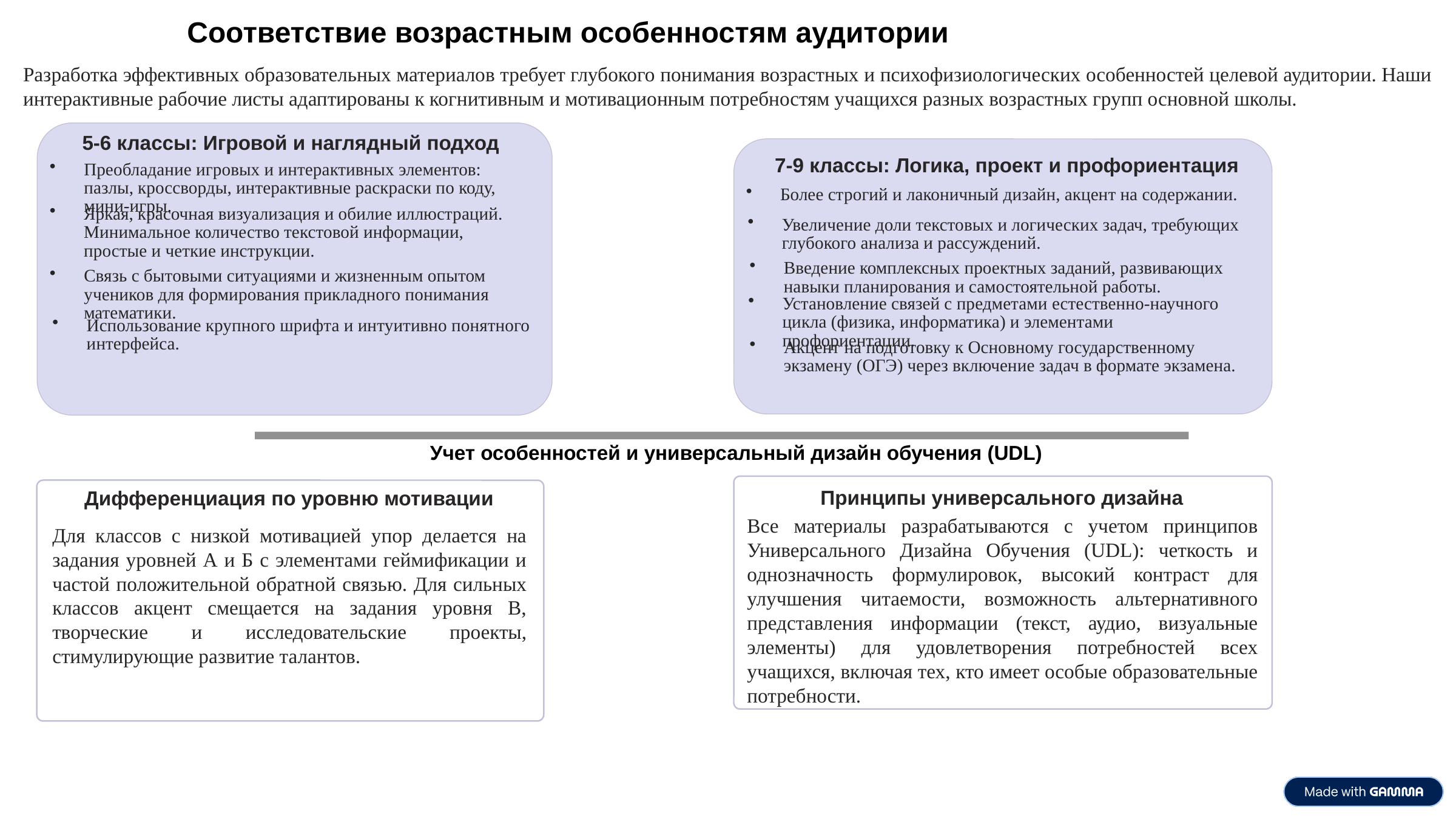

Соответствие возрастным особенностям аудитории
Разработка эффективных образовательных материалов требует глубокого понимания возрастных и психофизиологических особенностей целевой аудитории. Наши интерактивные рабочие листы адаптированы к когнитивным и мотивационным потребностям учащихся разных возрастных групп основной школы.

5-6 классы: Игровой и наглядный подход

7-9 классы: Логика, проект и профориентация
Преобладание игровых и интерактивных элементов: пазлы, кроссворды, интерактивные раскраски по коду, мини-игры.
Более строгий и лаконичный дизайн, акцент на содержании.
Яркая, красочная визуализация и обилие иллюстраций. Минимальное количество текстовой информации, простые и четкие инструкции.
Увеличение доли текстовых и логических задач, требующих глубокого анализа и рассуждений.
Введение комплексных проектных заданий, развивающих навыки планирования и самостоятельной работы.
Связь с бытовыми ситуациями и жизненным опытом учеников для формирования прикладного понимания математики.
Установление связей с предметами естественно-научного цикла (физика, информатика) и элементами профориентации.
Использование крупного шрифта и интуитивно понятного интерфейса.
Акцент на подготовку к Основному государственному экзамену (ОГЭ) через включение задач в формате экзамена.

Учет особенностей и универсальный дизайн обучения (UDL)

Принципы универсального дизайна
Дифференциация по уровню мотивации
Все материалы разрабатываются с учетом принципов Универсального Дизайна Обучения (UDL): четкость и однозначность формулировок, высокий контраст для улучшения читаемости, возможность альтернативного представления информации (текст, аудио, визуальные элементы) для удовлетворения потребностей всех учащихся, включая тех, кто имеет особые образовательные потребности.
Для классов с низкой мотивацией упор делается на задания уровней А и Б с элементами геймификации и частой положительной обратной связью. Для сильных классов акцент смещается на задания уровня В, творческие и исследовательские проекты, стимулирующие развитие талантов.